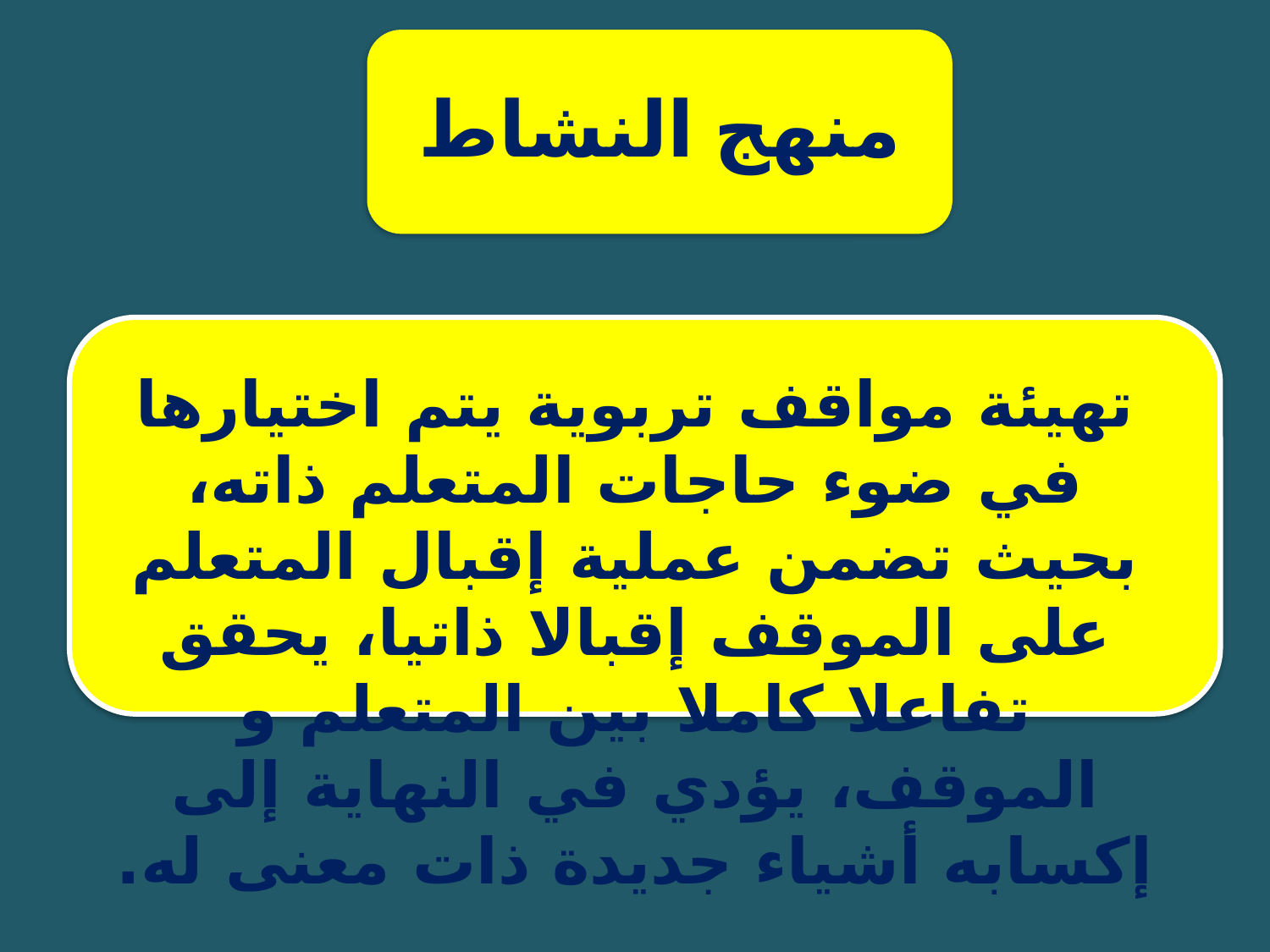

منهج النشاط

تهيئة مواقف تربوية يتم اختيارها في ضوء حاجات المتعلم ذاته، بحيث تضمن عملية إقبال المتعلم على الموقف إقبالا ذاتيا، يحقق تفاعلا كاملا بين المتعلم و الموقف، يؤدي في النهاية إلى إكسابه أشياء جديدة ذات معنى له.